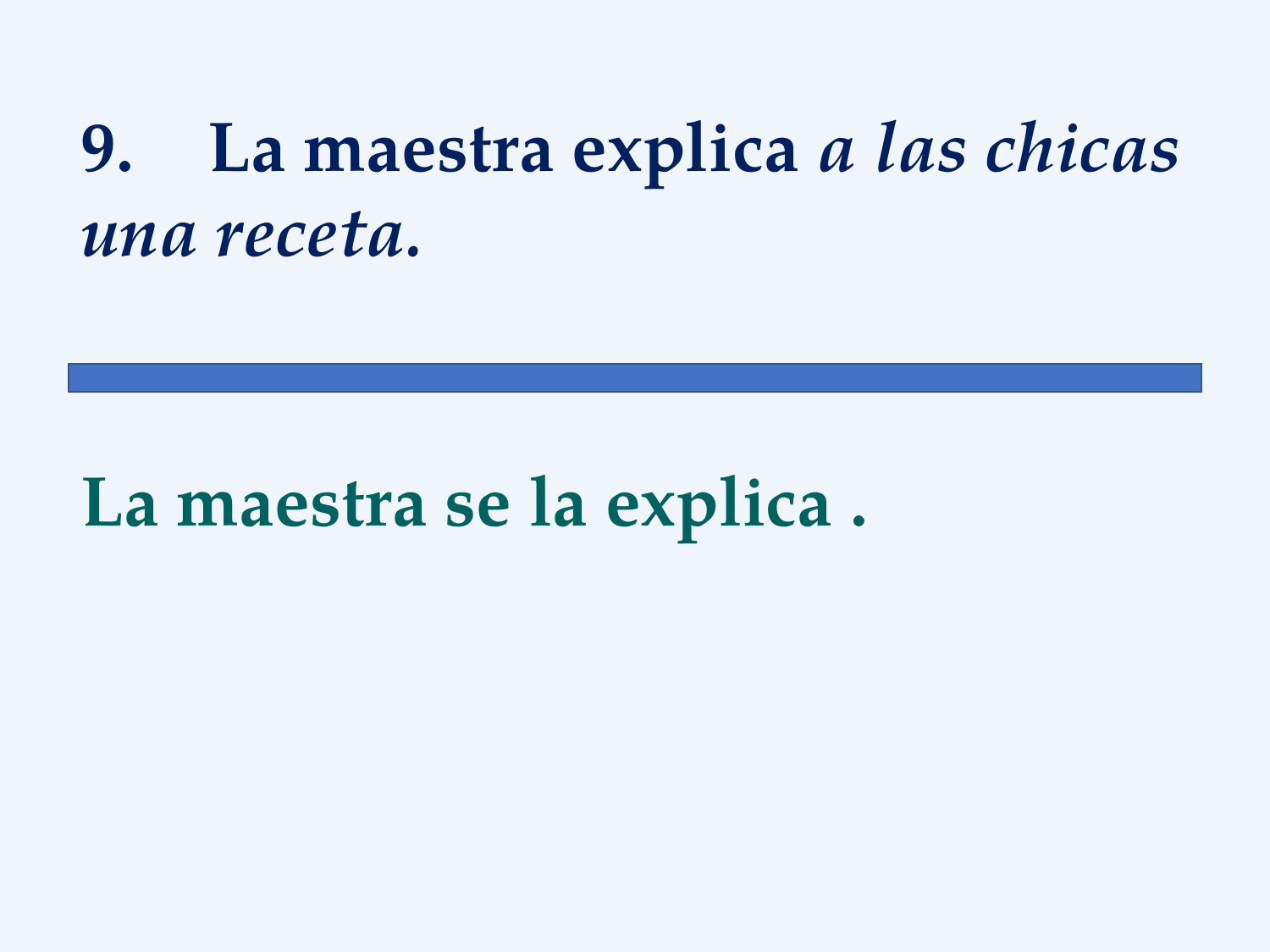

9.	La maestra explica a las chicas una receta.

La maestra se la explica .